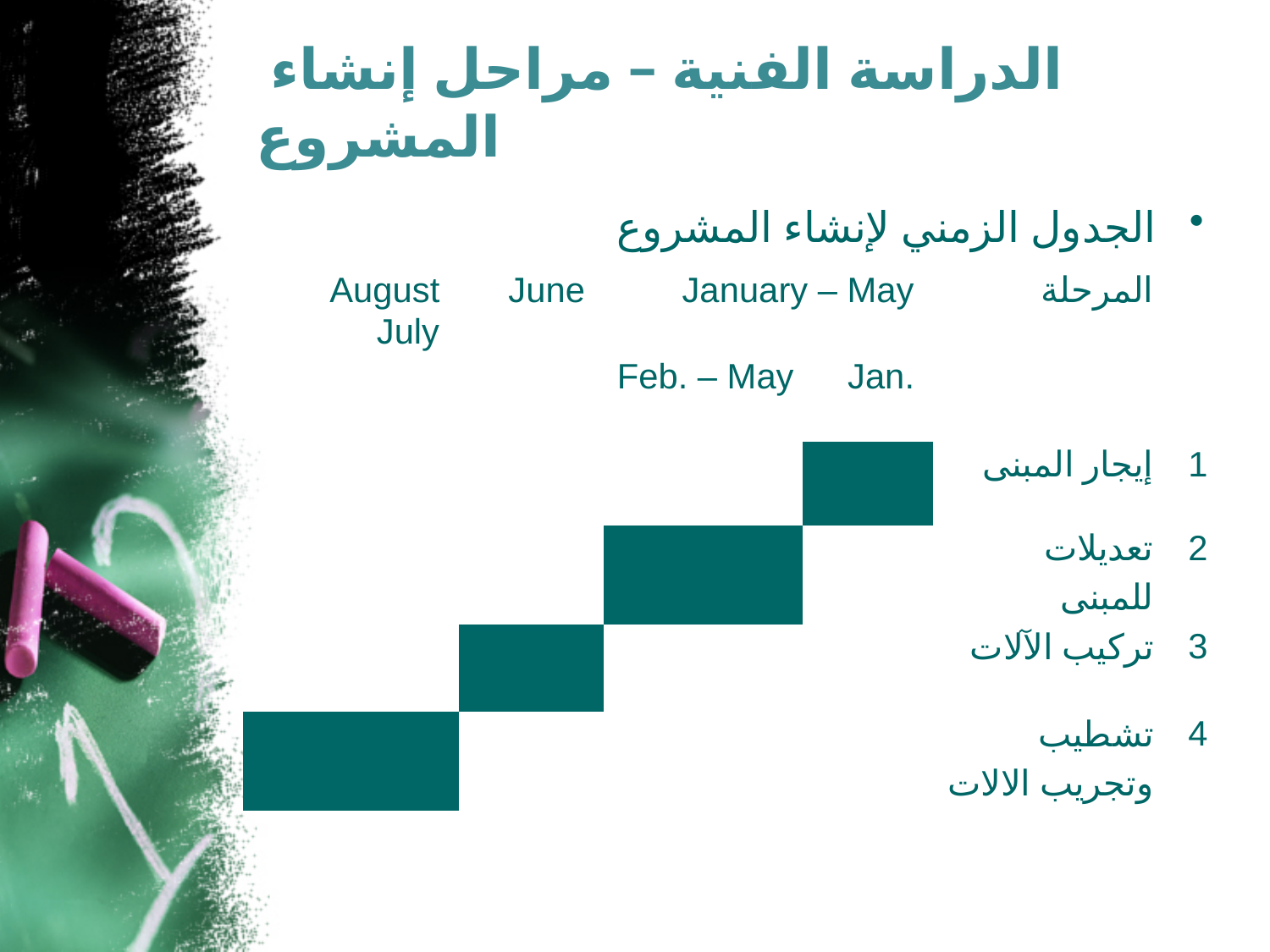

# الدراسة الفنية – مراحل إنشاء المشروع
الجدول الزمني لإنشاء المشروع

| August July | June | January – May |  | المرحلة |  |
| --- | --- | --- | --- | --- | --- |
|  |  | Feb. – May | Jan. |  |  |
|  |  |  |  | إيجار المبنى | 1 |
|  |  |  |  | تعديلات للمبنى | 2 |
|  |  |  |  | تركيب الآلات | 3 |
|  |  |  |  | تشطيب وتجريب الالات | 4 |